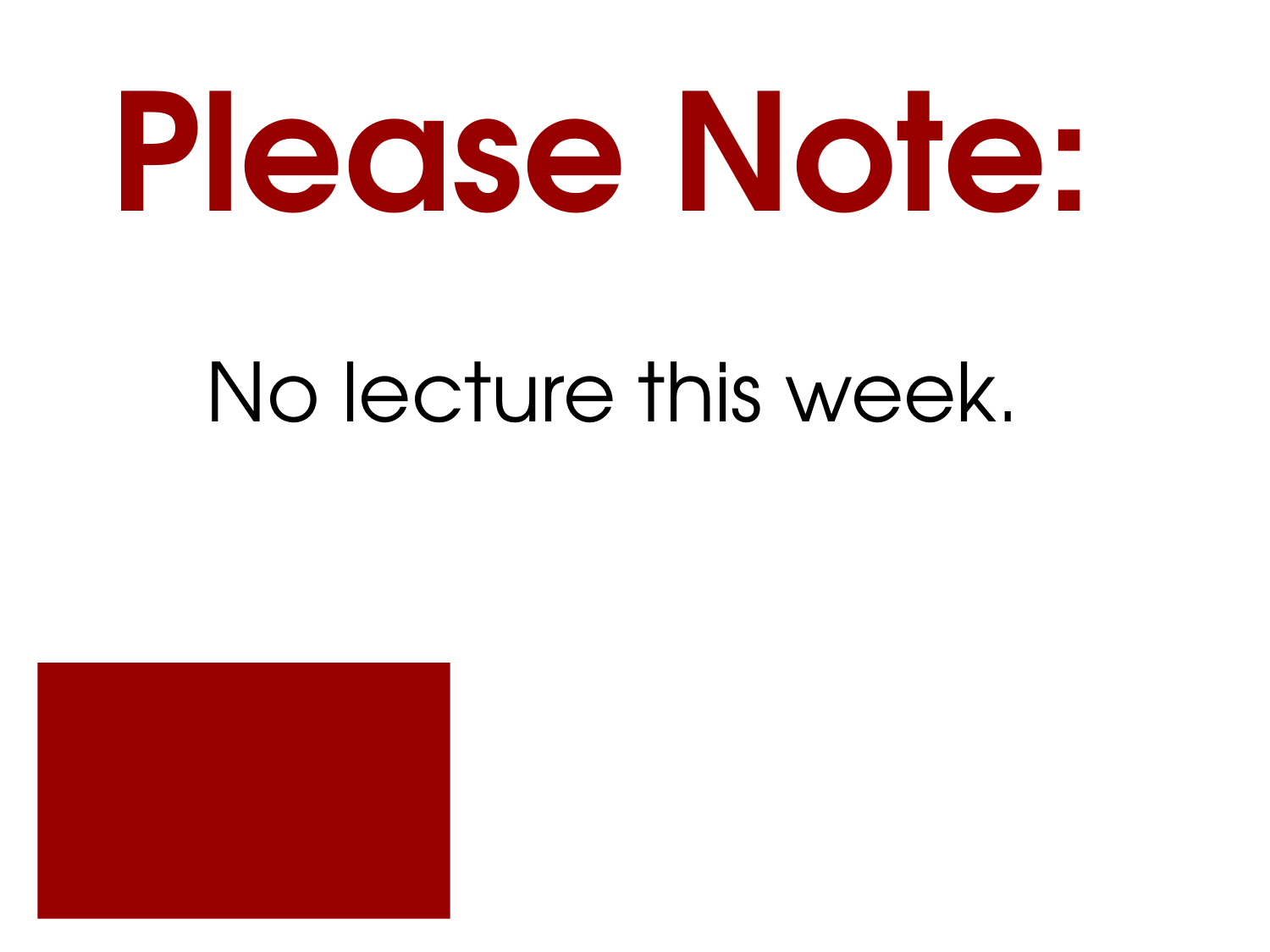

# Please Note: No lecture this week.